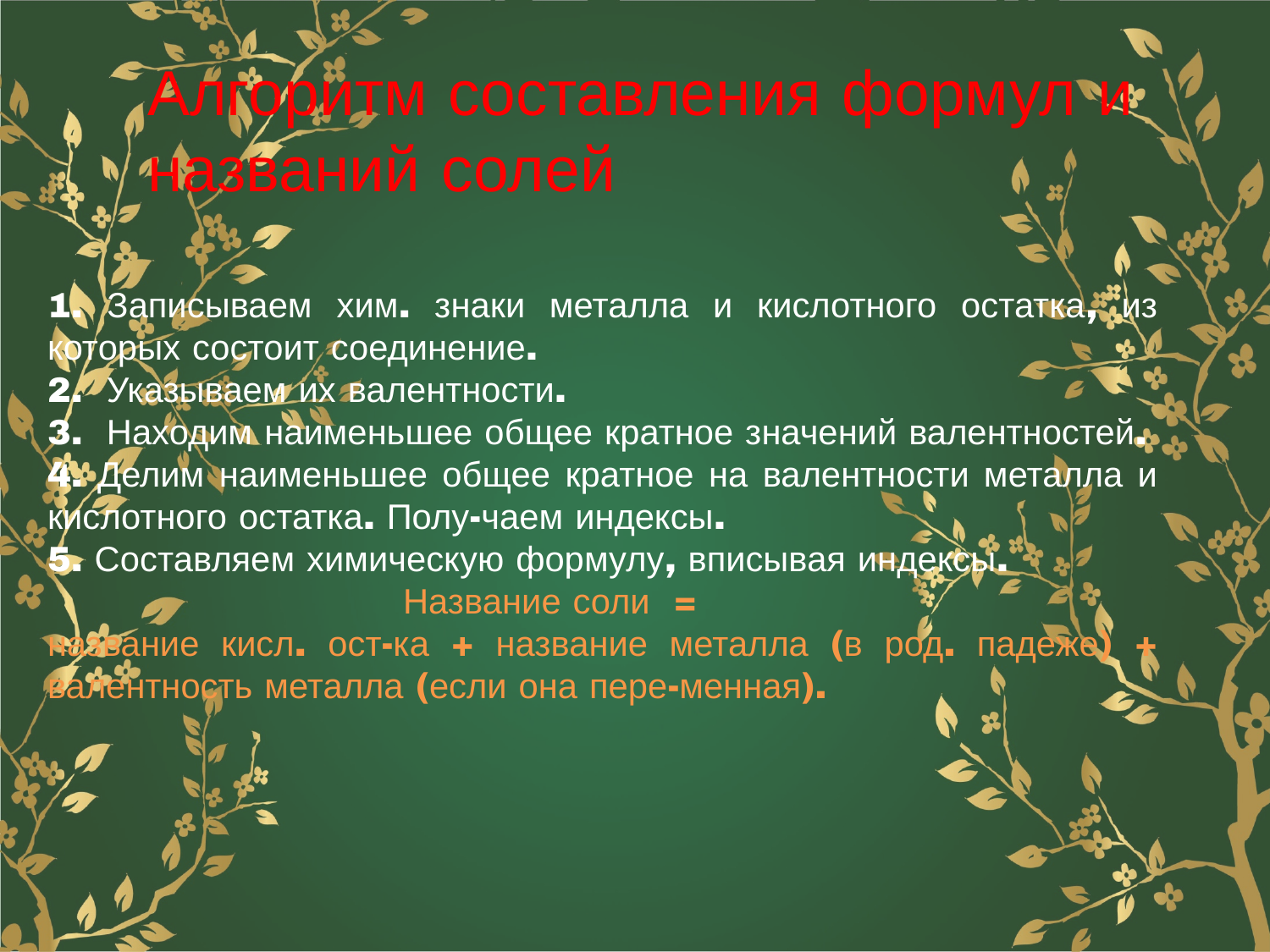

Алгоритм составления формул и названий солей
1. Записываем хим. знаки металла и кислотного остатка, из которых состоит соединение.
2.  Указываем их валентности.
3.  Находим наименьшее общее кратное значений валентностей.
4. Делим наименьшее общее кратное на валентности металла и кислотного остатка. Полу-чаем индексы.
5. Составляем химическую формулу, вписывая индексы.
                              Название соли  =
название кисл. ост-ка + название металла (в род. падеже) + валентность металла (если она пере-менная).